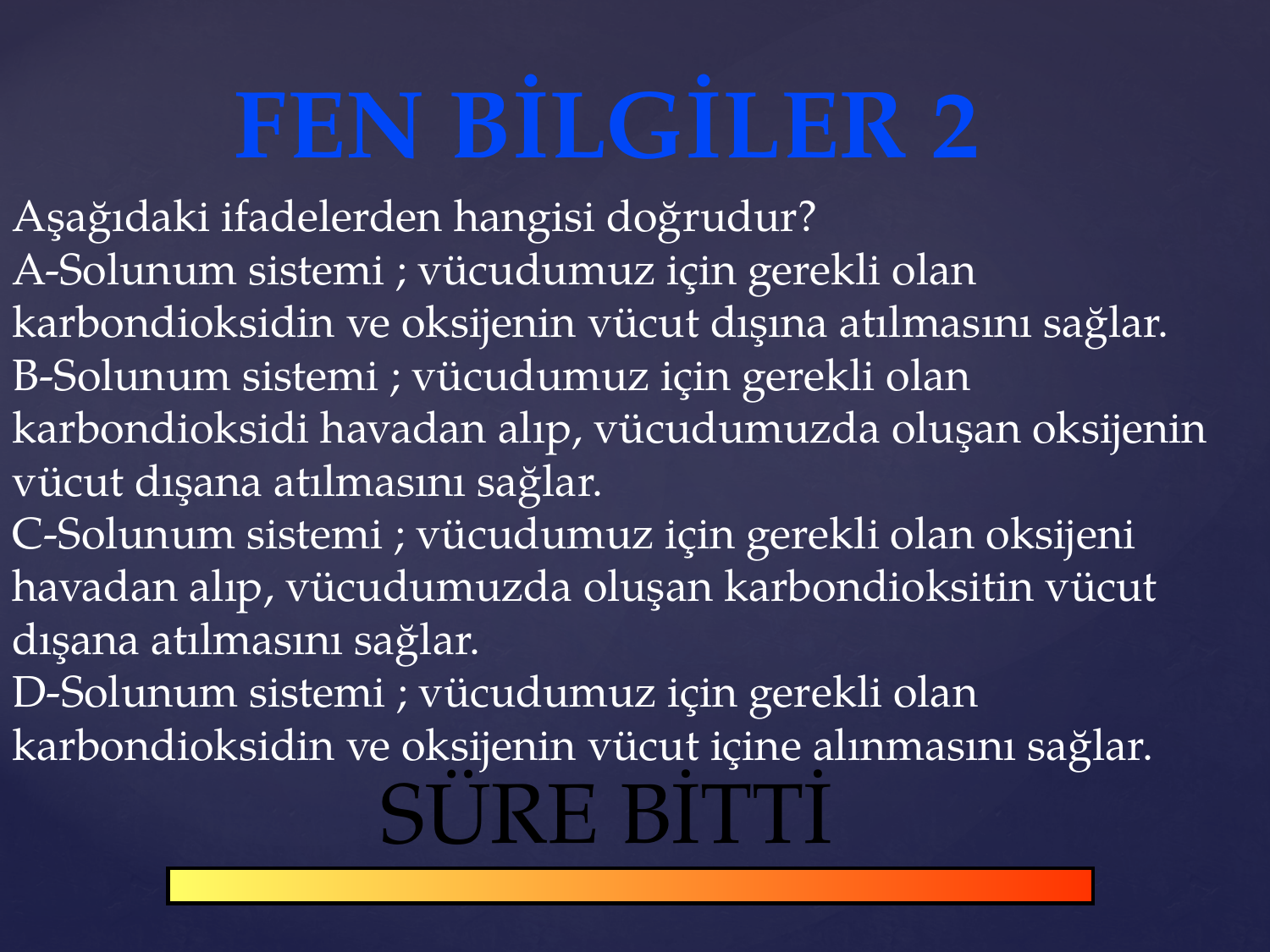

Fen bilgiler 2
Aşağıdaki ifadelerden hangisi doğrudur?
A-Solunum sistemi ; vücudumuz için gerekli olan karbondioksidin ve oksijenin vücut dışına atılmasını sağlar.
B-Solunum sistemi ; vücudumuz için gerekli olan karbondioksidi havadan alıp, vücudumuzda oluşan oksijenin vücut dışana atılmasını sağlar.
C-Solunum sistemi ; vücudumuz için gerekli olan oksijeni havadan alıp, vücudumuzda oluşan karbondioksitin vücut dışana atılmasını sağlar.
D-Solunum sistemi ; vücudumuz için gerekli olan karbondioksidin ve oksijenin vücut içine alınmasını sağlar.
SÜRE BİTTİ